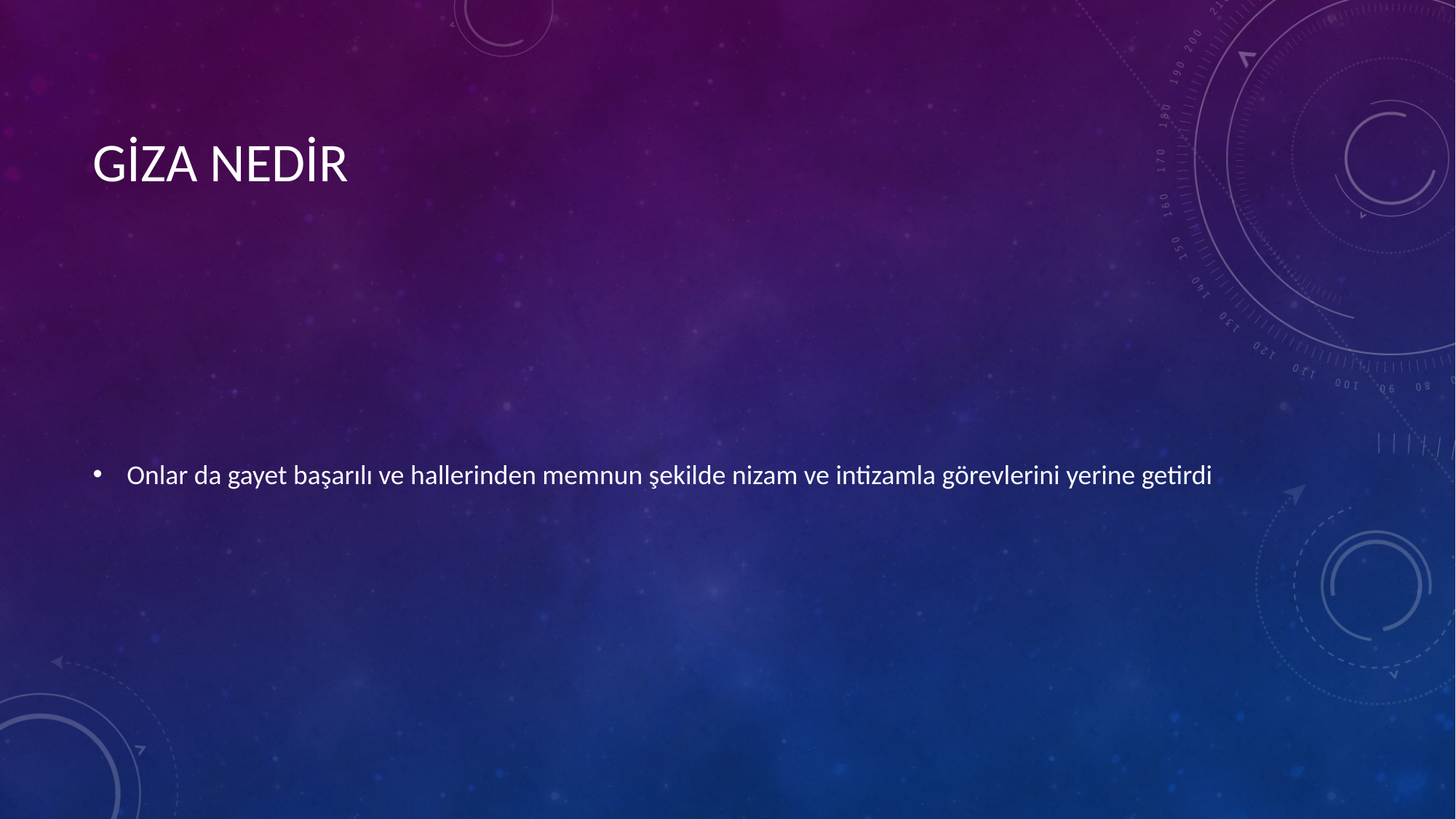

# Giza Nedir
Onlar da gayet başarılı ve hallerinden memnun şekilde nizam ve intizamla görevlerini yerine getirdi